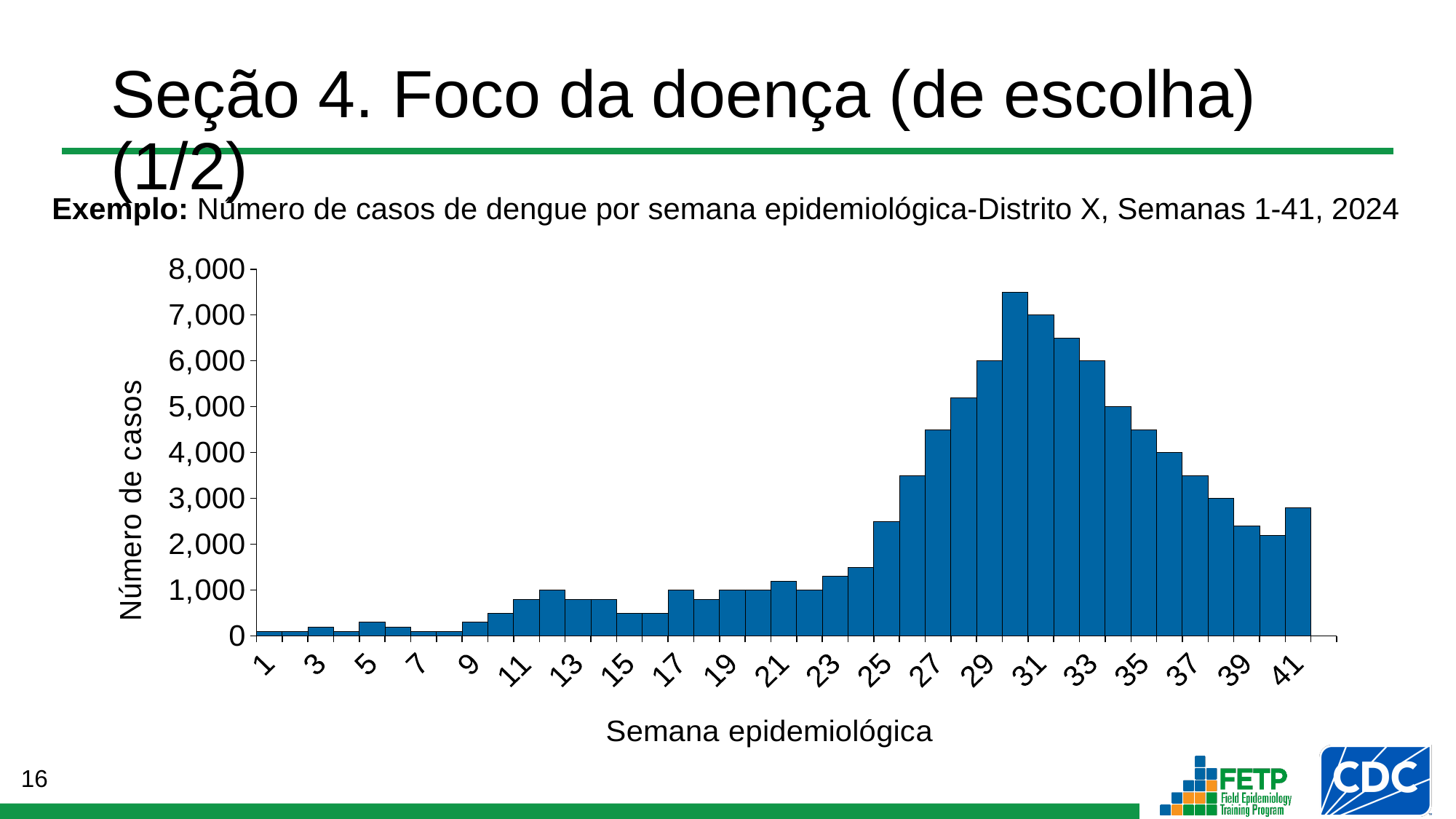

# Seção 4. Foco da doença (de escolha) (1/2)
Exemplo: Número de casos de dengue por semana epidemiológica-Distrito X, Semanas 1-41, 2024

[unsupported chart]